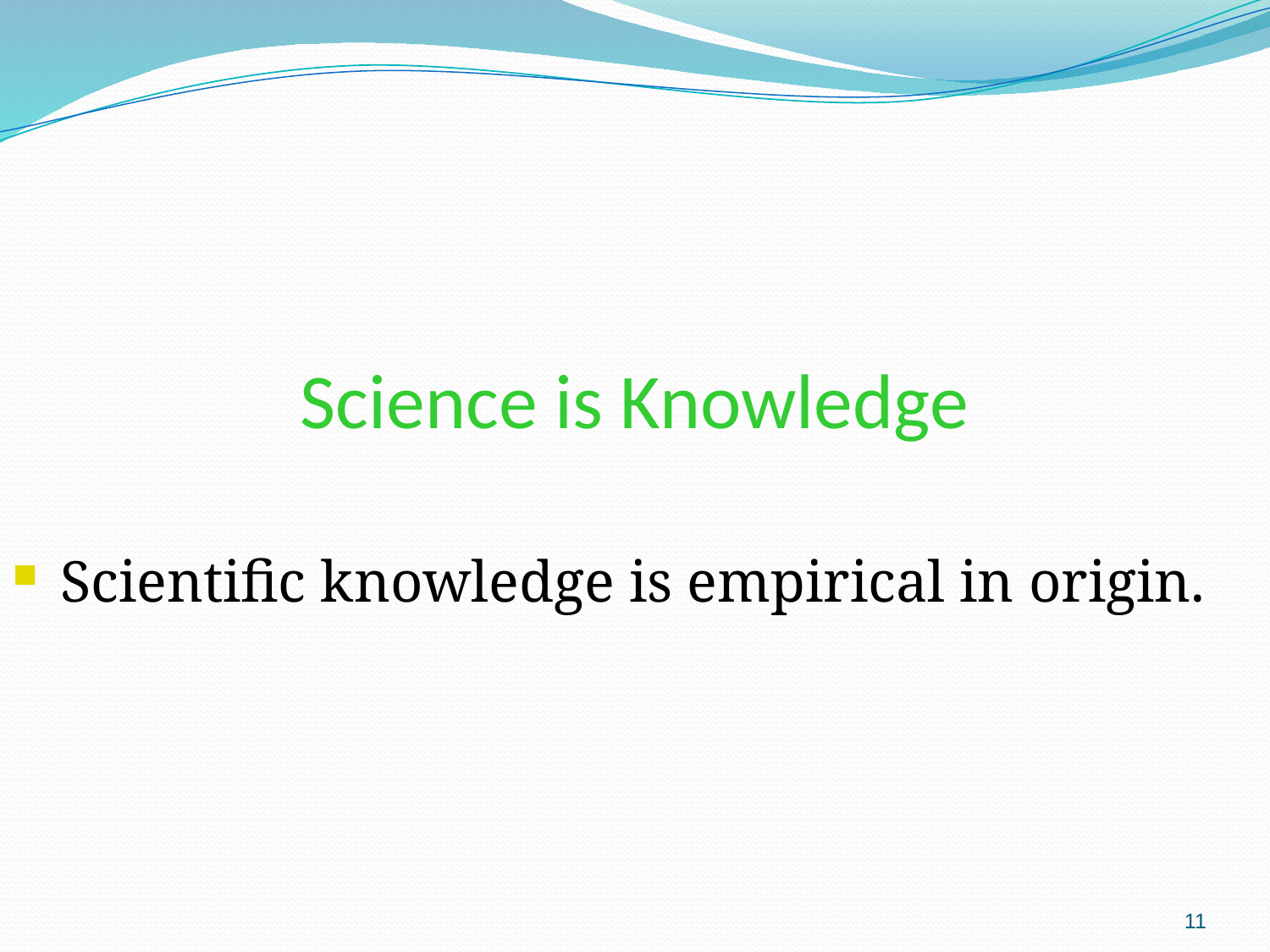

Science is Knowledge
Scientific knowledge is empirical in origin.
11